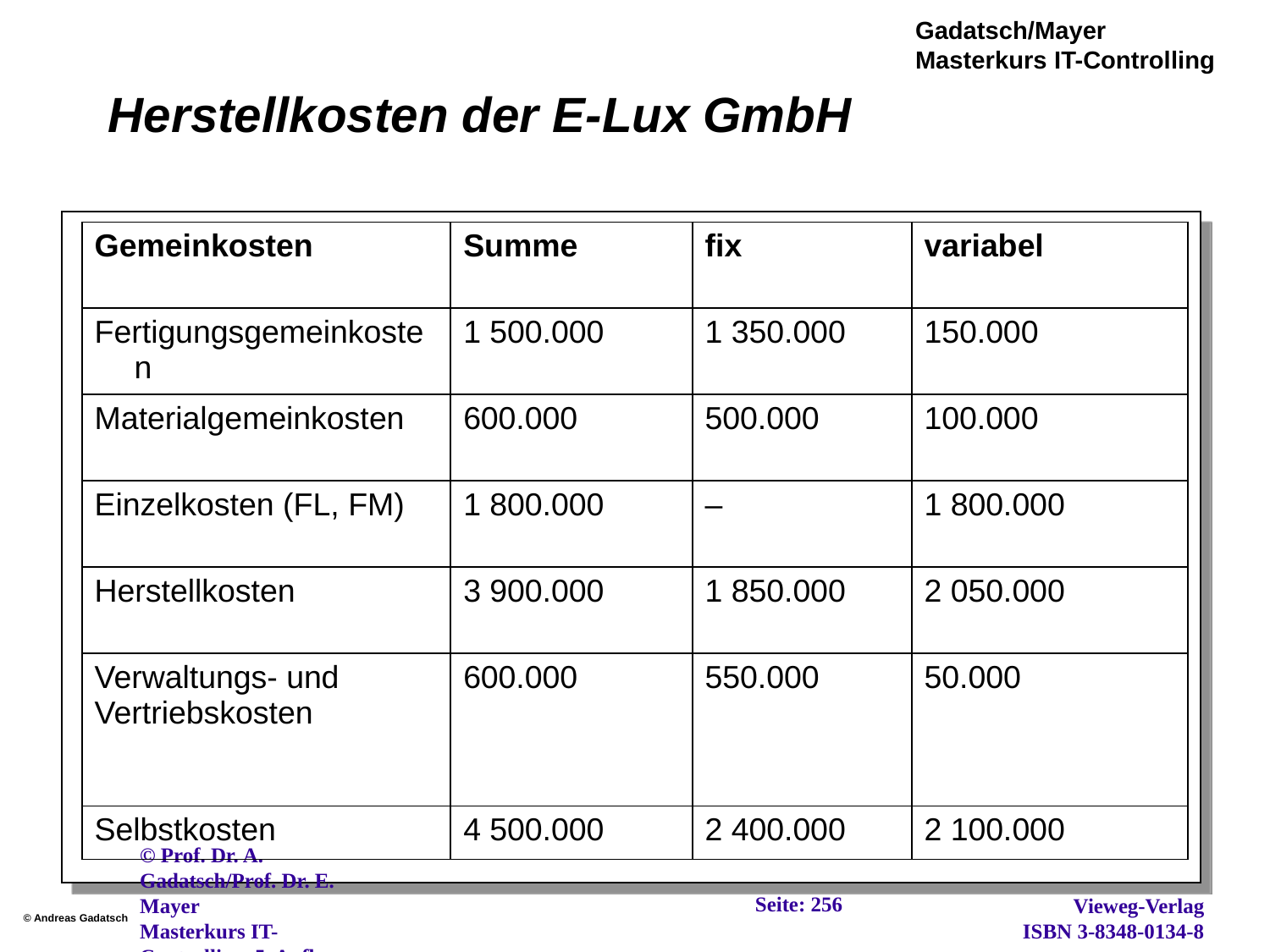

# Herstellkosten der E-Lux GmbH
| Gemeinkosten | Summe | fix | variabel |
| --- | --- | --- | --- |
| Fertigungsgemeinkosten | 1 500.000 | 1 350.000 | 150.000 |
| Materialgemeinkosten | 600.000 | 500.000 | 100.000 |
| Einzelkosten (FL, FM) | 1 800.000 | – | 1 800.000 |
| Herstellkosten | 3 900.000 | 1 850.000 | 2 050.000 |
| Verwaltungs- und Vertriebskosten | 600.000 | 550.000 | 50.000 |
| Selbstkosten | 4 500.000 | 2 400.000 | 2 100.000 |

Seite: 256

© Prof. Dr. A. Gadatsch/Prof. Dr. E. Mayer
Masterkurs IT-Controlling, 5. Aufl., Wiesbaden, 2012